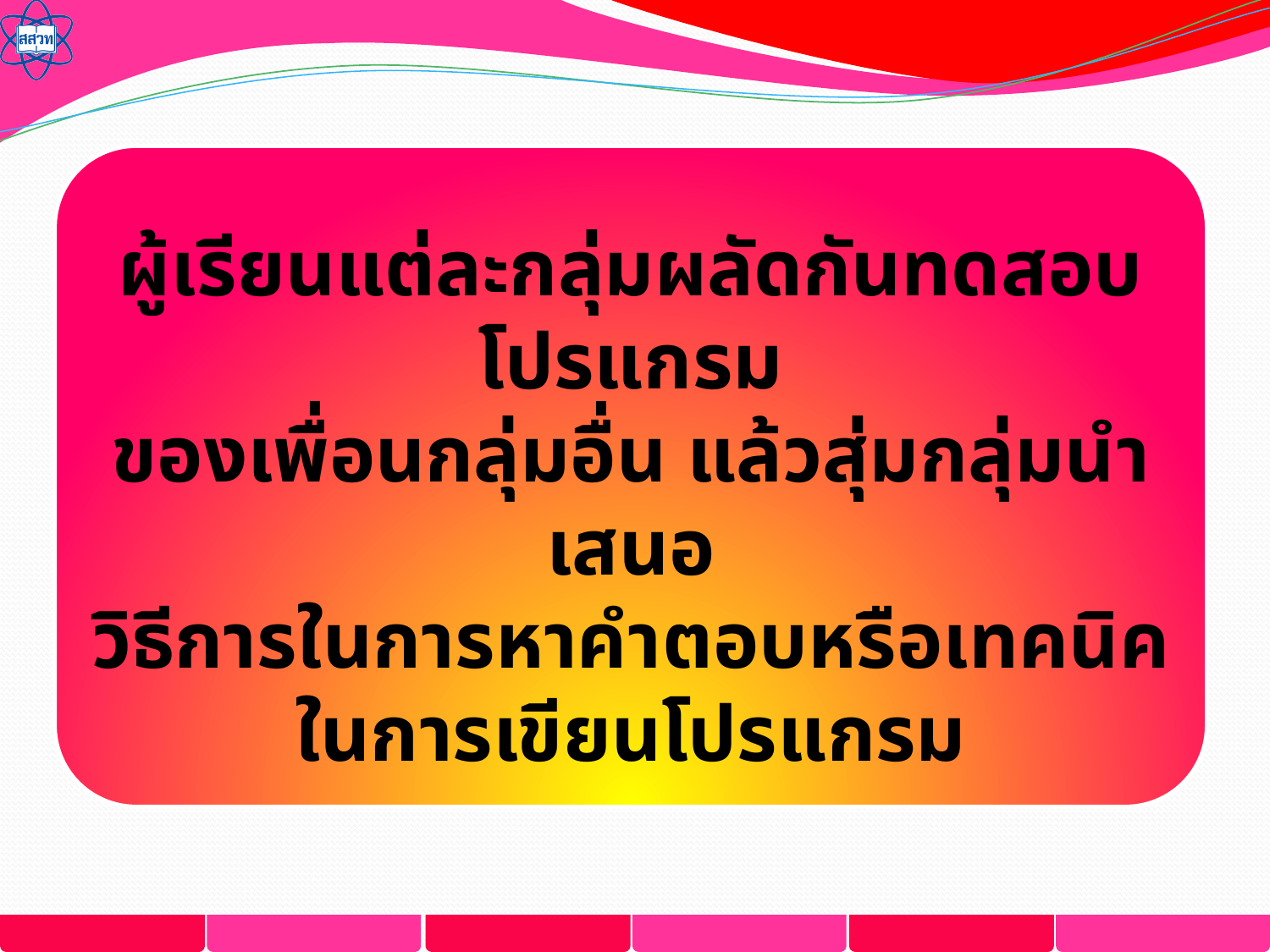

ผู้เรียนแต่ละกลุ่มผลัดกันทดสอบโปรแกรม
ของเพื่อนกลุ่มอื่น แล้วสุ่มกลุ่มนำเสนอ
วิธีการในการหาคำตอบหรือเทคนิค
ในการเขียนโปรแกรม